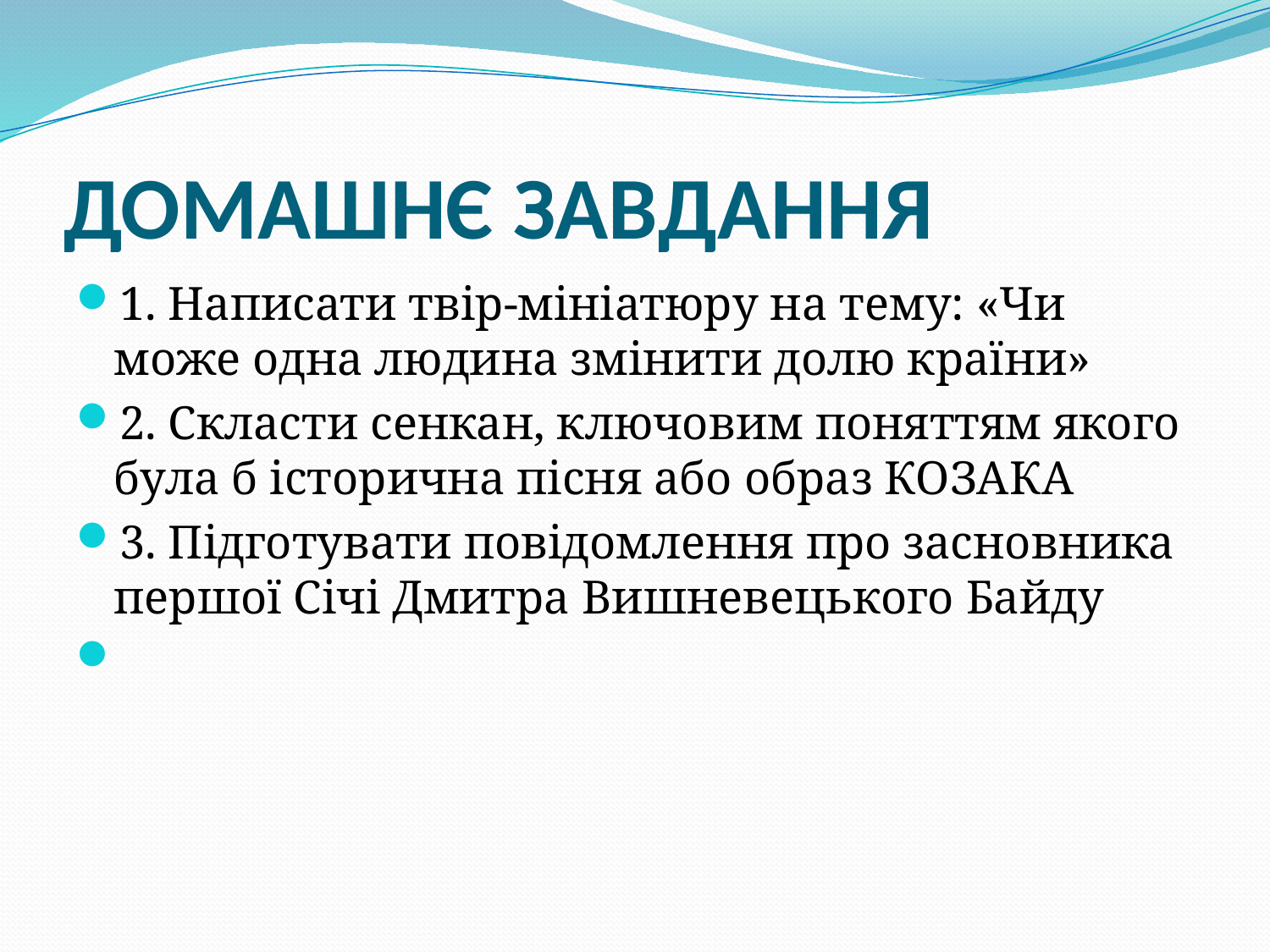

# ДОМАШНЄ ЗАВДАННЯ
1. Написати твір-мініатюру на тему: «Чи може одна людина змінити долю країни»
2. Скласти сенкан, ключовим поняттям якого була б історична пісня або образ КОЗАКА
3. Підготувати повідомлення про засновника першої Січі Дмитра Вишневецького Байду